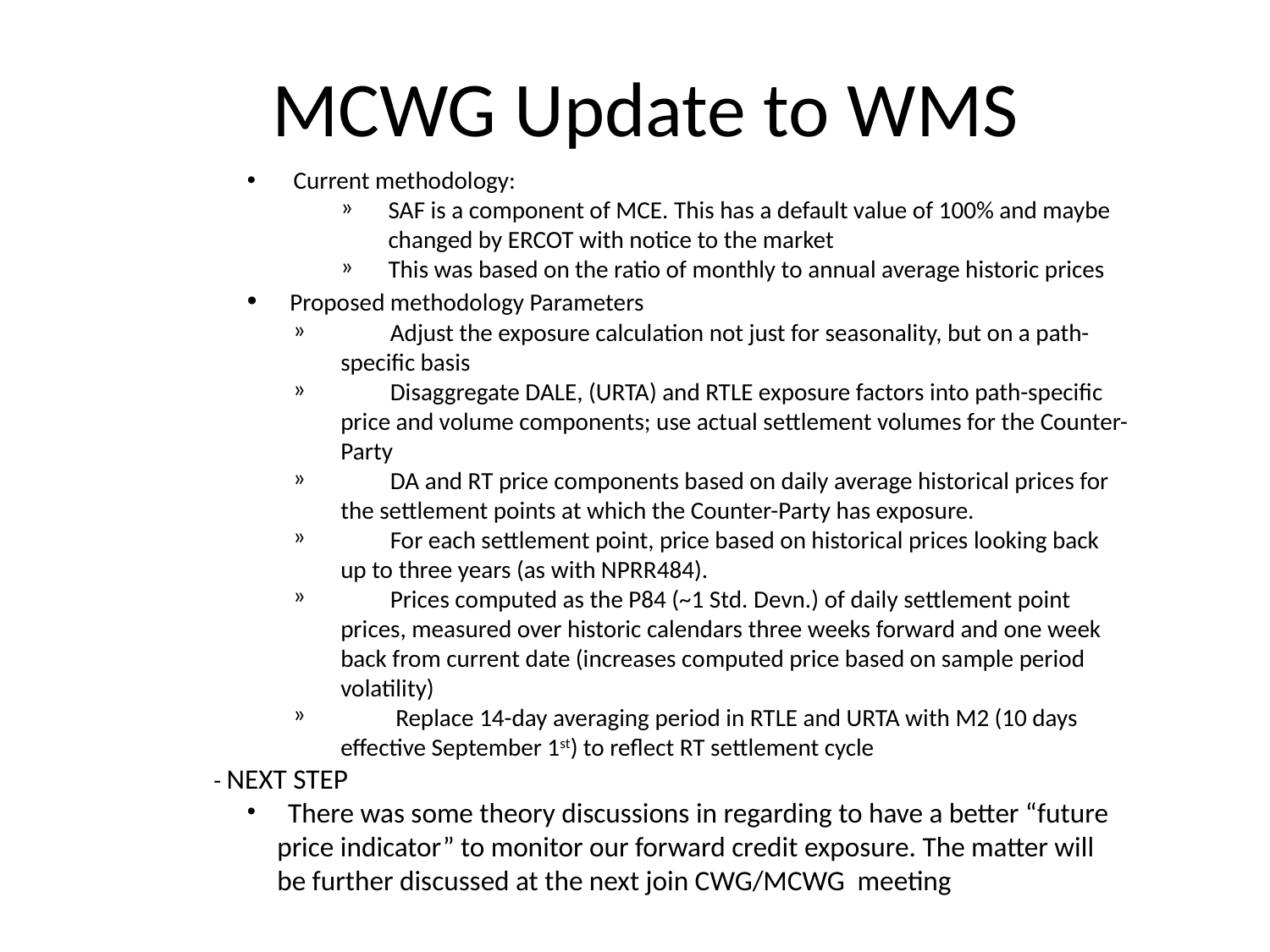

MCWG Update to WMS
   Current methodology:
SAF is a component of MCE. This has a default value of 100% and maybe changed by ERCOT with notice to the market
This was based on the ratio of monthly to annual average historic prices
  Proposed methodology Parameters
         Adjust the exposure calculation not just for seasonality, but on a path-  specific basis
         Disaggregate DALE, (URTA) and RTLE exposure factors into path-specific  price and volume components; use actual settlement volumes for the Counter-Party
         DA and RT price components based on daily average historical prices for the settlement points at which the Counter-Party has exposure.
         For each settlement point, price based on historical prices looking back up to three years (as with NPRR484).
         Prices computed as the P84 (~1 Std. Devn.) of daily settlement point prices, measured over historic calendars three weeks forward and one week back from current date (increases computed price based on sample period volatility)
          Replace 14-day averaging period in RTLE and URTA with M2 (10 days effective September 1st) to reflect RT settlement cycle
- NEXT STEP
  There was some theory discussions in regarding to have a better “future price indicator” to monitor our forward credit exposure. The matter will be further discussed at the next join CWG/MCWG  meeting